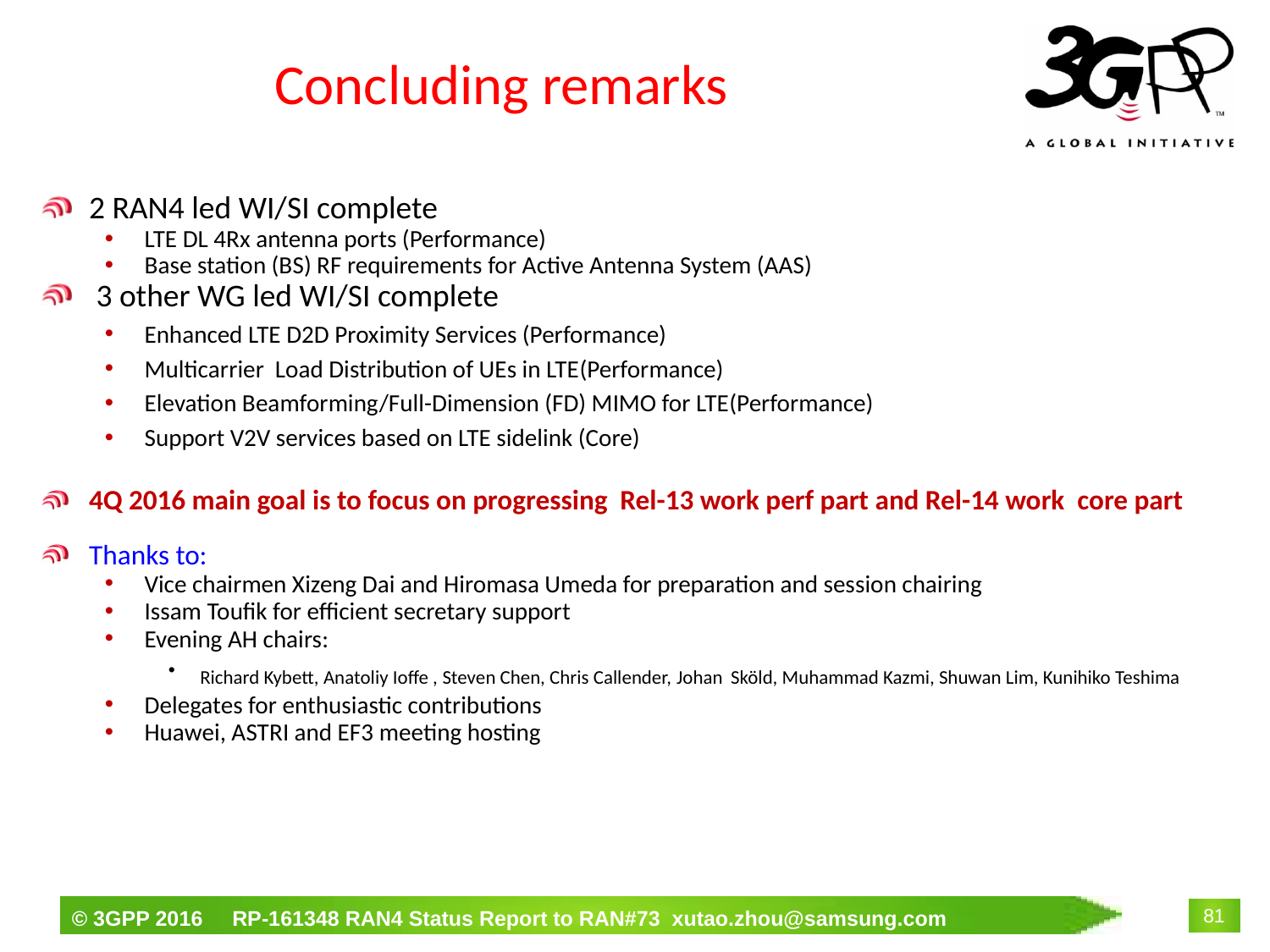

# Concluding remarks

2 RAN4 led WI/SI complete
LTE DL 4Rx antenna ports (Performance)
Base station (BS) RF requirements for Active Antenna System (AAS)
 3 other WG led WI/SI complete
Enhanced LTE D2D Proximity Services (Performance)
Multicarrier  Load Distribution of UEs in LTE(Performance)
Elevation Beamforming/Full-Dimension (FD) MIMO for LTE(Performance)
Support V2V services based on LTE sidelink (Core)

4Q 2016 main goal is to focus on progressing  Rel-13 work perf part and Rel-14 work  core part

Thanks to:
Vice chairmen Xizeng Dai and Hiromasa Umeda for preparation and session chairing
Issam Toufik for efficient secretary support
Evening AH chairs:
Richard Kybett, Anatoliy Ioffe , Steven Chen, Chris Callender, Johan Sköld, Muhammad Kazmi, Shuwan Lim, Kunihiko Teshima
Delegates for enthusiastic contributions
Huawei, ASTRI and EF3 meeting hosting